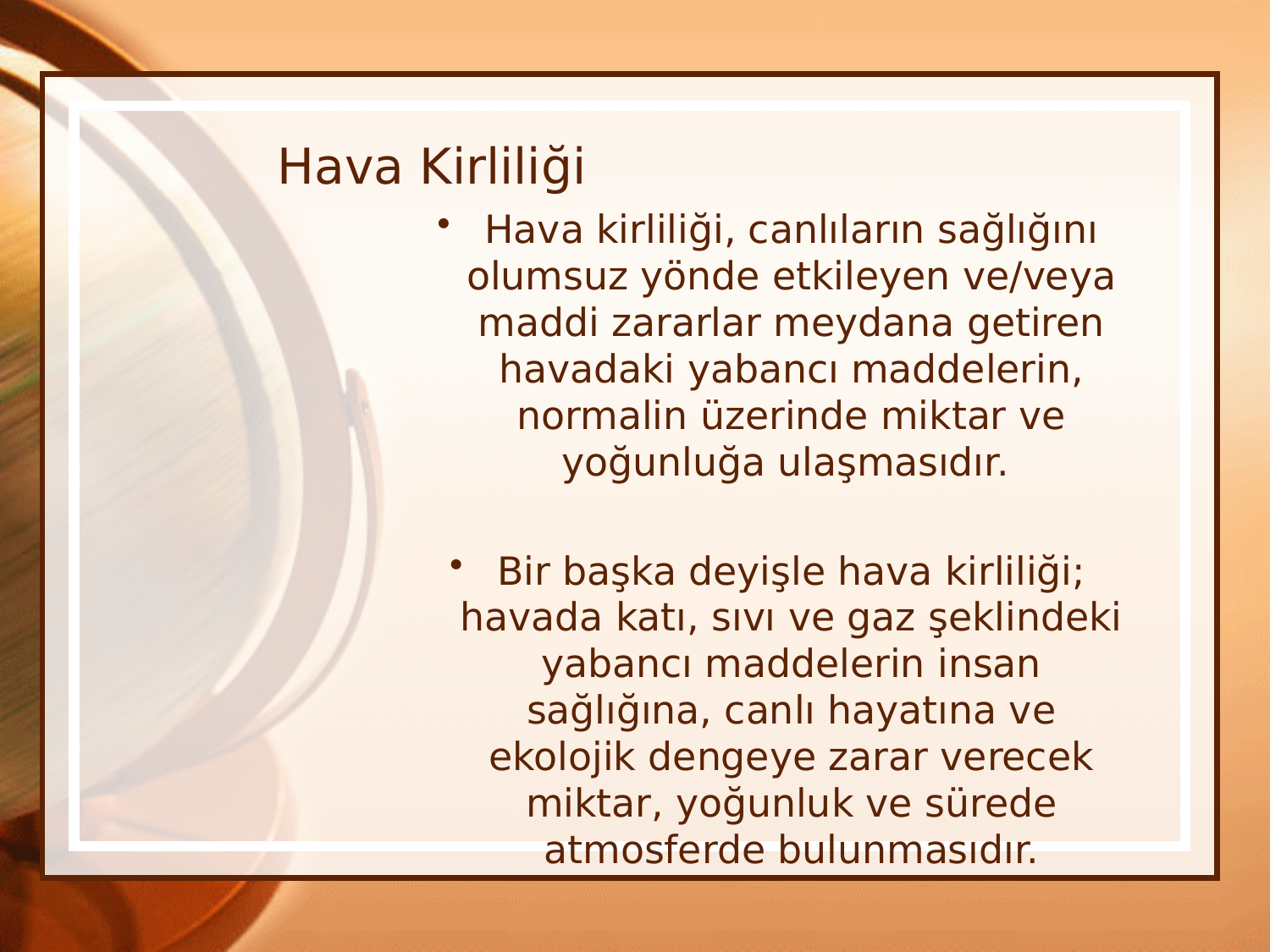

# Hava Kirliliği
Hava kirliliği, canlıların sağlığını olumsuz yönde etkileyen ve/veya maddi zararlar meydana getiren havadaki yabancı maddelerin, normalin üzerinde miktar ve yoğunluğa ulaşmasıdır.

Bir başka deyişle hava kirliliği; havada katı, sıvı ve gaz şeklindeki yabancı maddelerin insan sağlığına, canlı hayatına ve ekolojik dengeye zarar verecek miktar, yoğunluk ve sürede atmosferde bulunmasıdır.